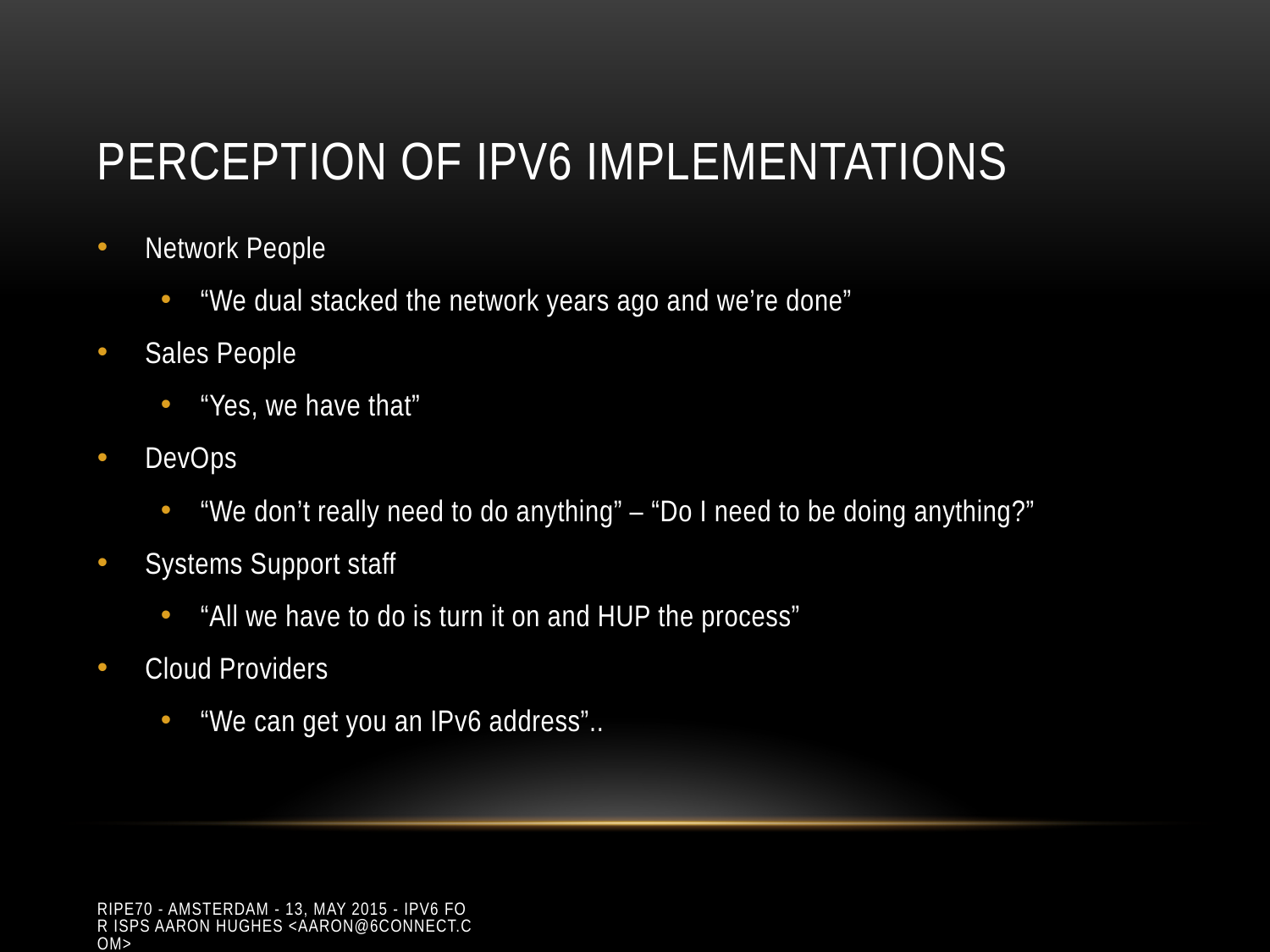

# Perception of ipv6 implementations
Network People
“We dual stacked the network years ago and we’re done”
Sales People
“Yes, we have that”
DevOps
“We don’t really need to do anything” – “Do I need to be doing anything?”
Systems Support staff
“All we have to do is turn it on and HUP the process”
Cloud Providers
“We can get you an IPv6 address”..

RIPE70 - Amsterdam - 13, May 2015 - IPv6 for ISPs Aaron Hughes <aaron@6connect.com>